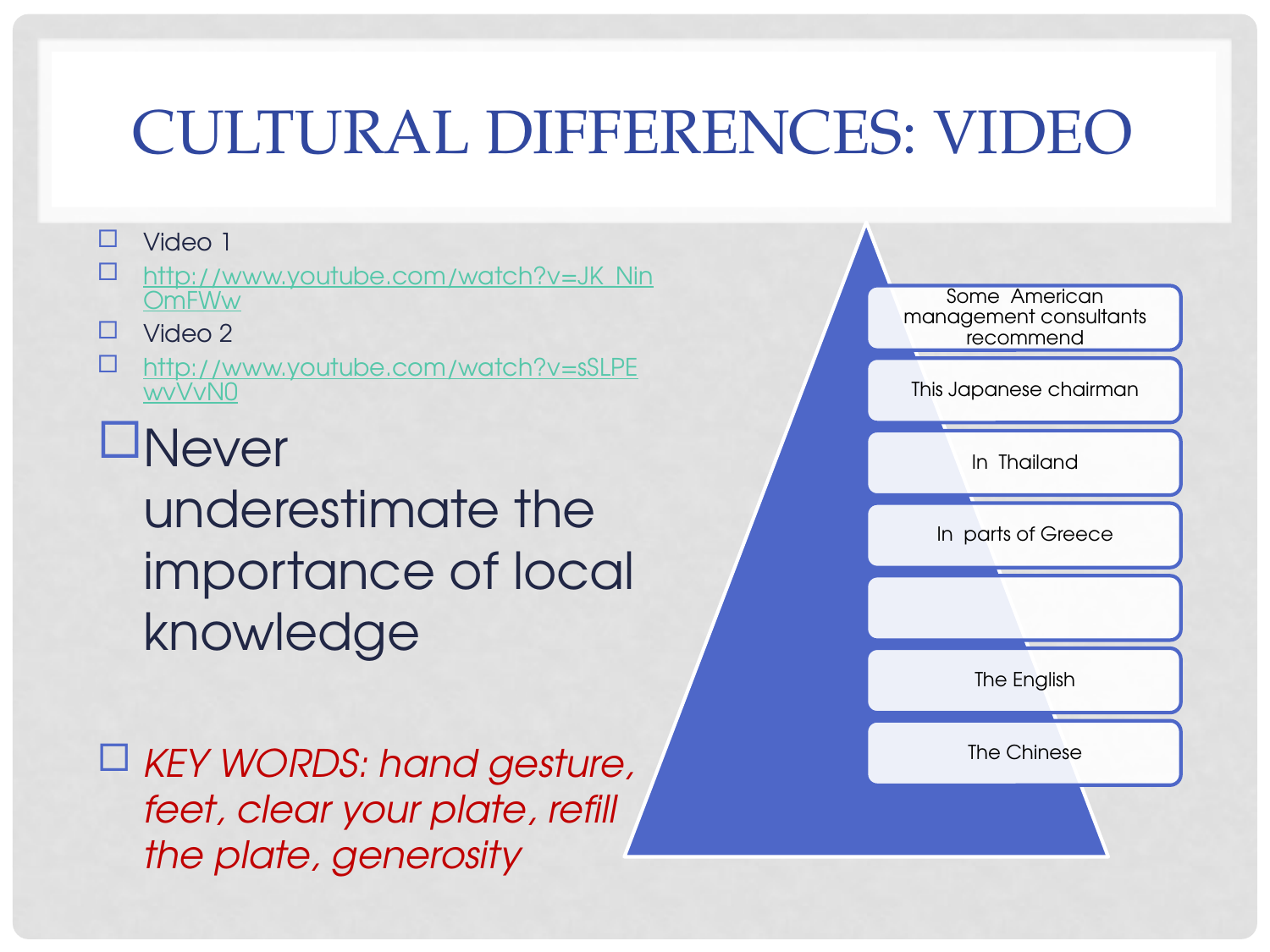

# Cultural Differences: VIDEO
Video 1
http://www.youtube.com/watch?v=JK_NinOmFWw
Video 2
http://www.youtube.com/watch?v=sSLPEwvVvN0
Never underestimate the importance of local knowledge

KEY WORDS: hand gesture, feet, clear your plate, refill the plate, generosity

Some  American management consultants recommend
This Japanese chairman
In  Thailand
In  parts of Greece

The English
The Chinese